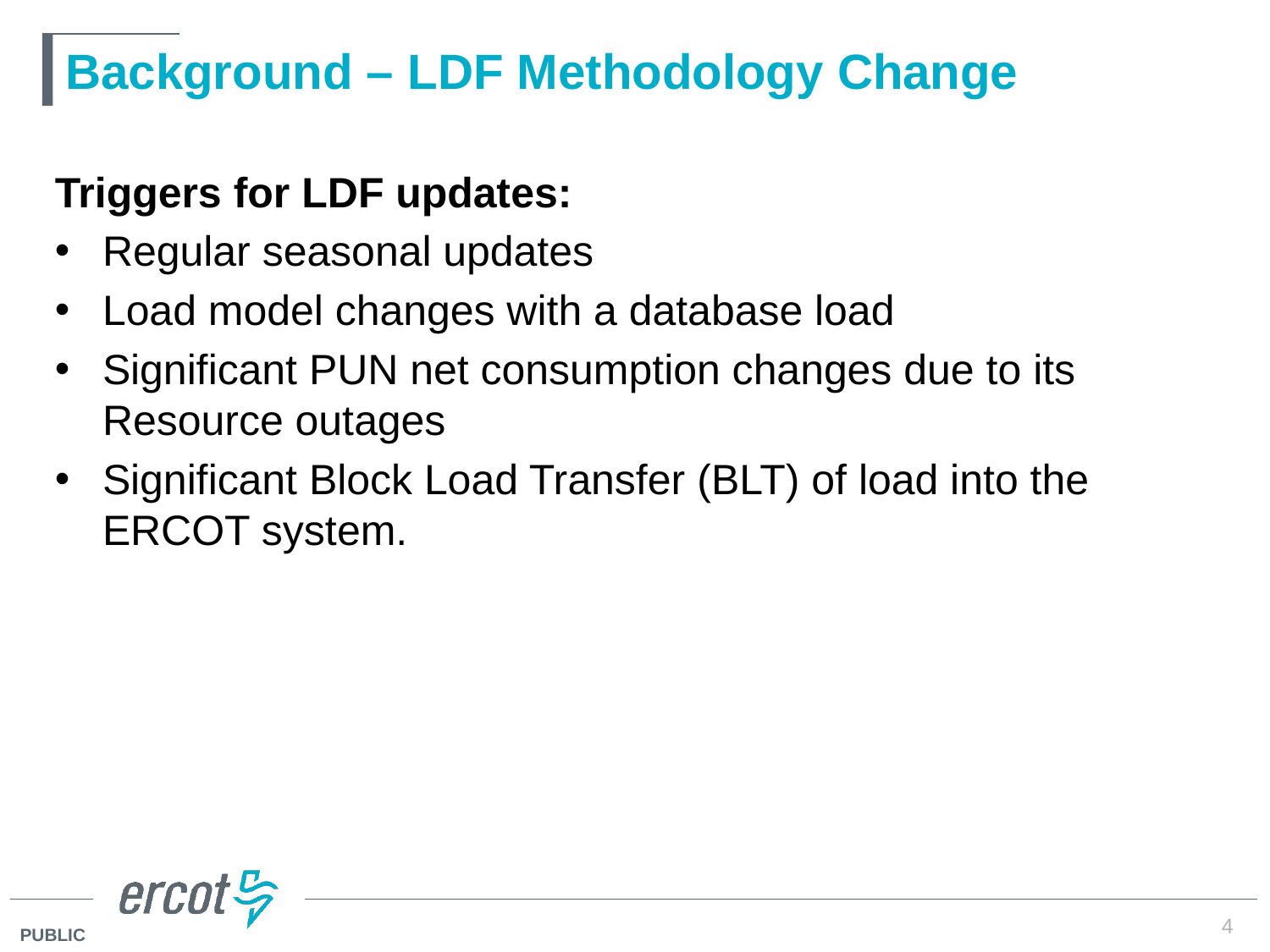

# Background – LDF Methodology Change
Triggers for LDF updates:
Regular seasonal updates
Load model changes with a database load
Significant PUN net consumption changes due to its Resource outages
Significant Block Load Transfer (BLT) of load into the ERCOT system.
4